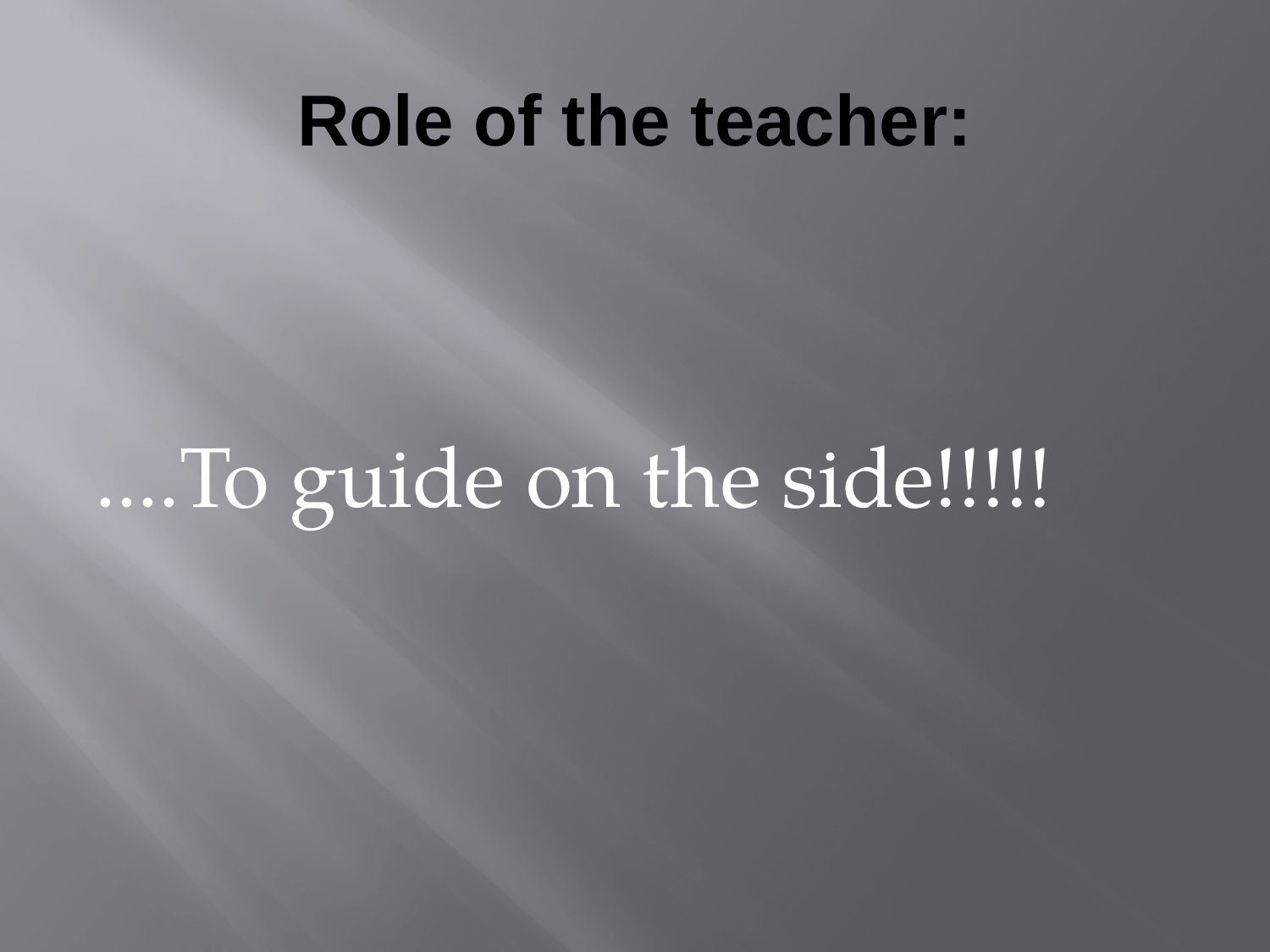

# Role of the teacher:

....To guide on the side!!!!!